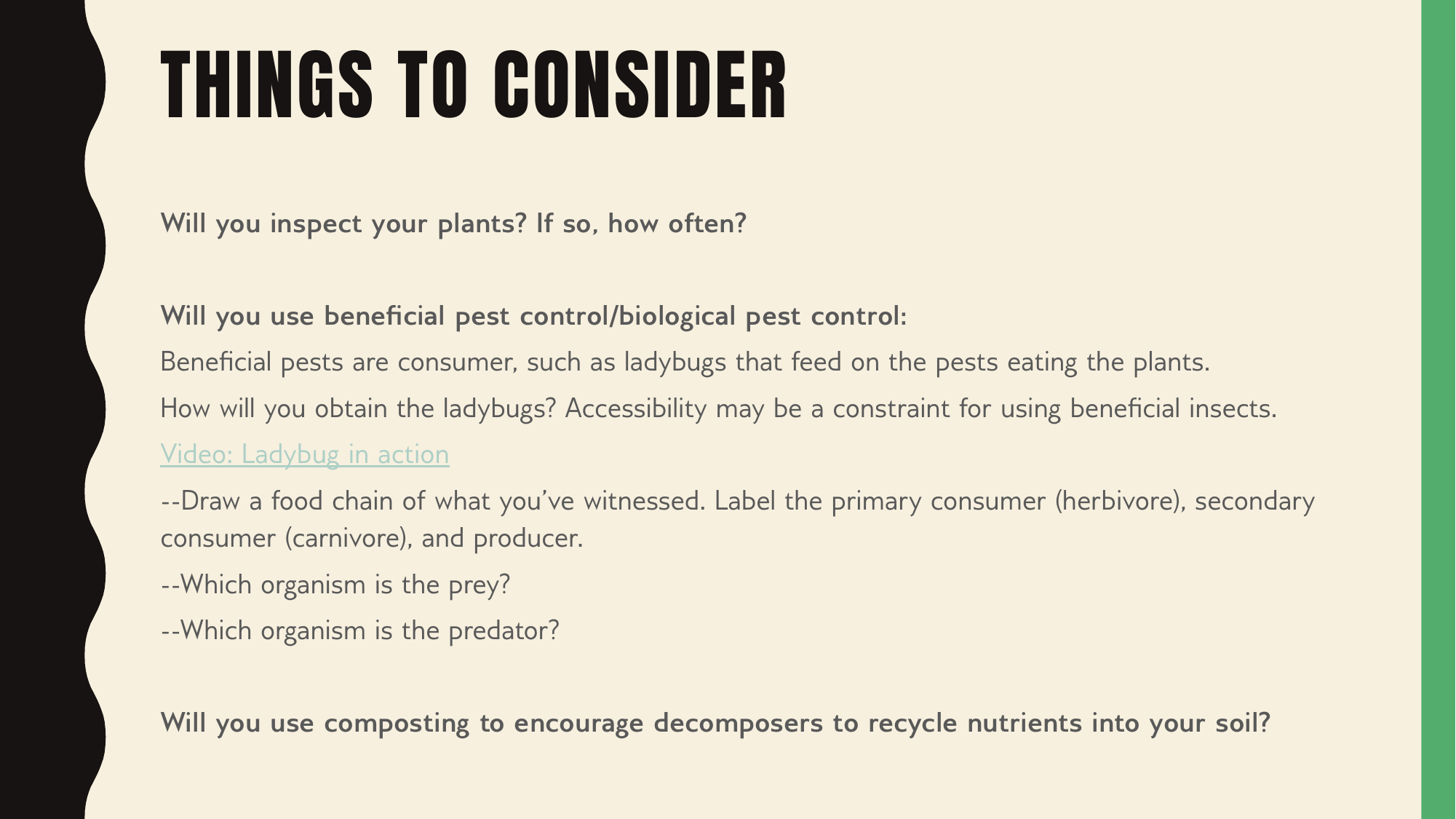

# Things to consider
Will you inspect your plants? If so, how often?

Will you use beneficial pest control/biological pest control:
Beneficial pests are consumer, such as ladybugs that feed on the pests eating the plants.
How will you obtain the ladybugs? Accessibility may be a constraint for using beneficial insects.
Video: Ladybug in action
--Draw a food chain of what you’ve witnessed. Label the primary consumer (herbivore), secondary consumer (carnivore), and producer.
--Which organism is the prey?
--Which organism is the predator?

Will you use composting to encourage decomposers to recycle nutrients into your soil?